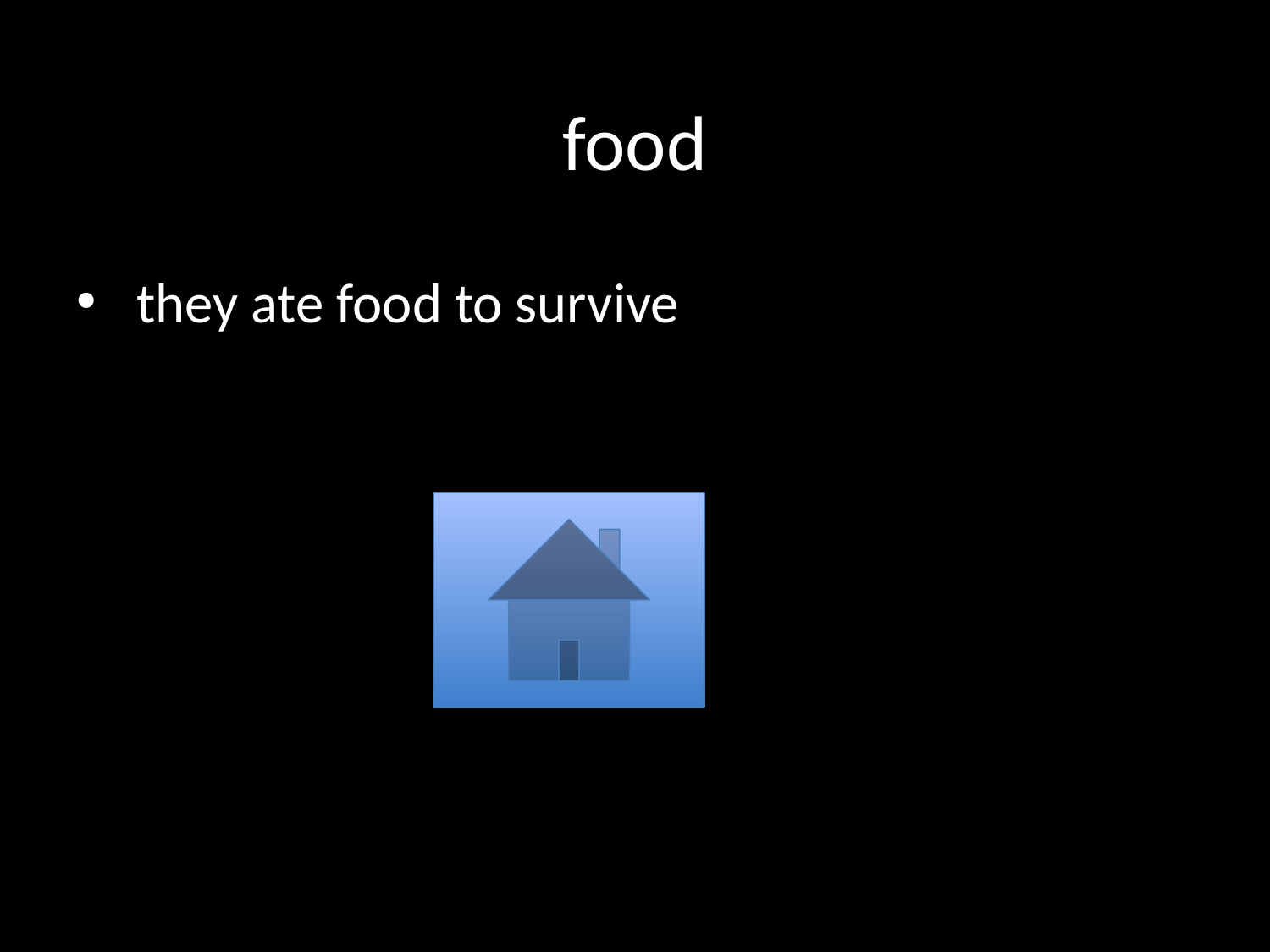

# food
 they ate food to survive